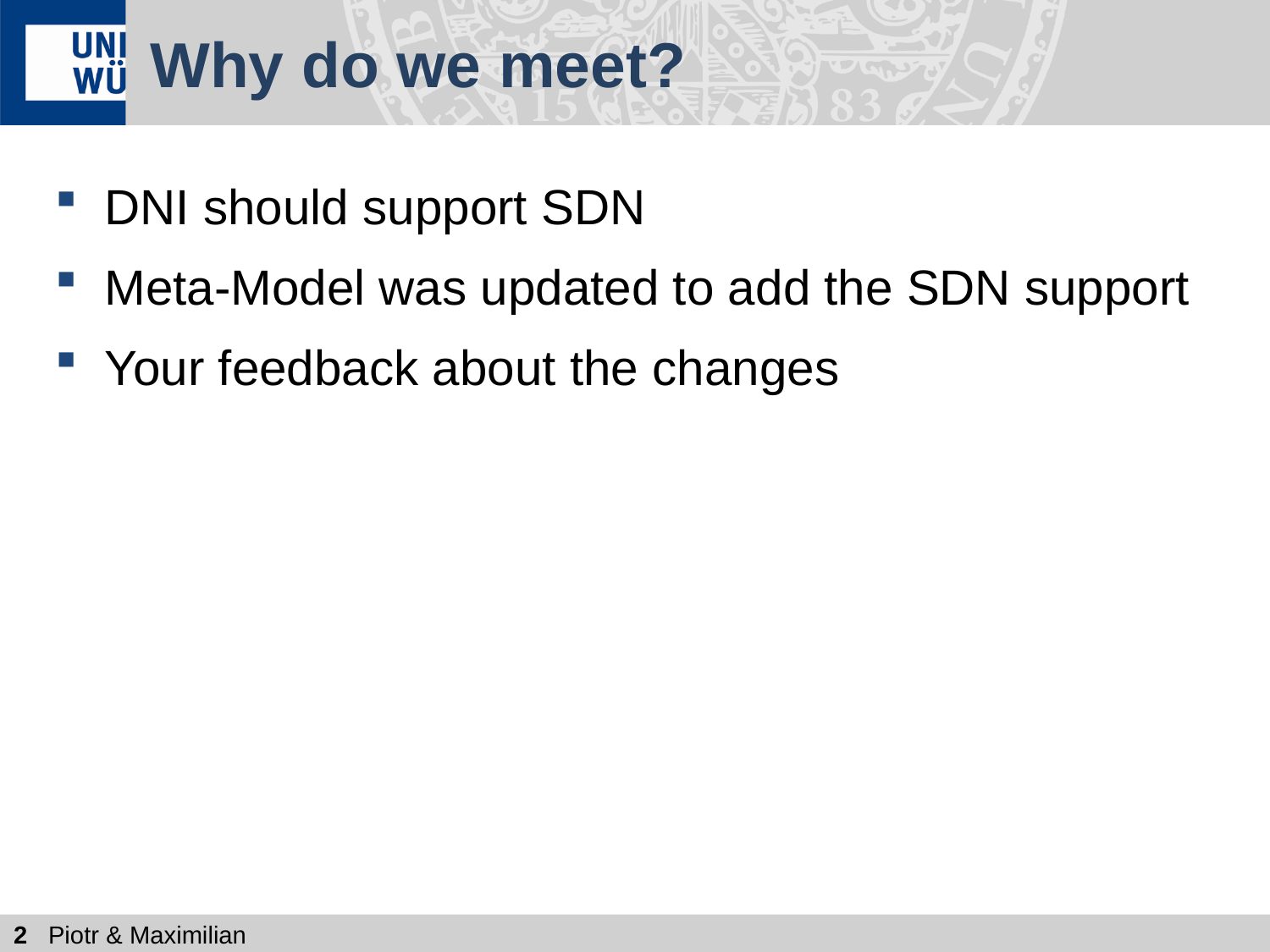

# Why do we meet?
DNI should support SDN
Meta-Model was updated to add the SDN support
Your feedback about the changes

2   Piotr & Maximilian